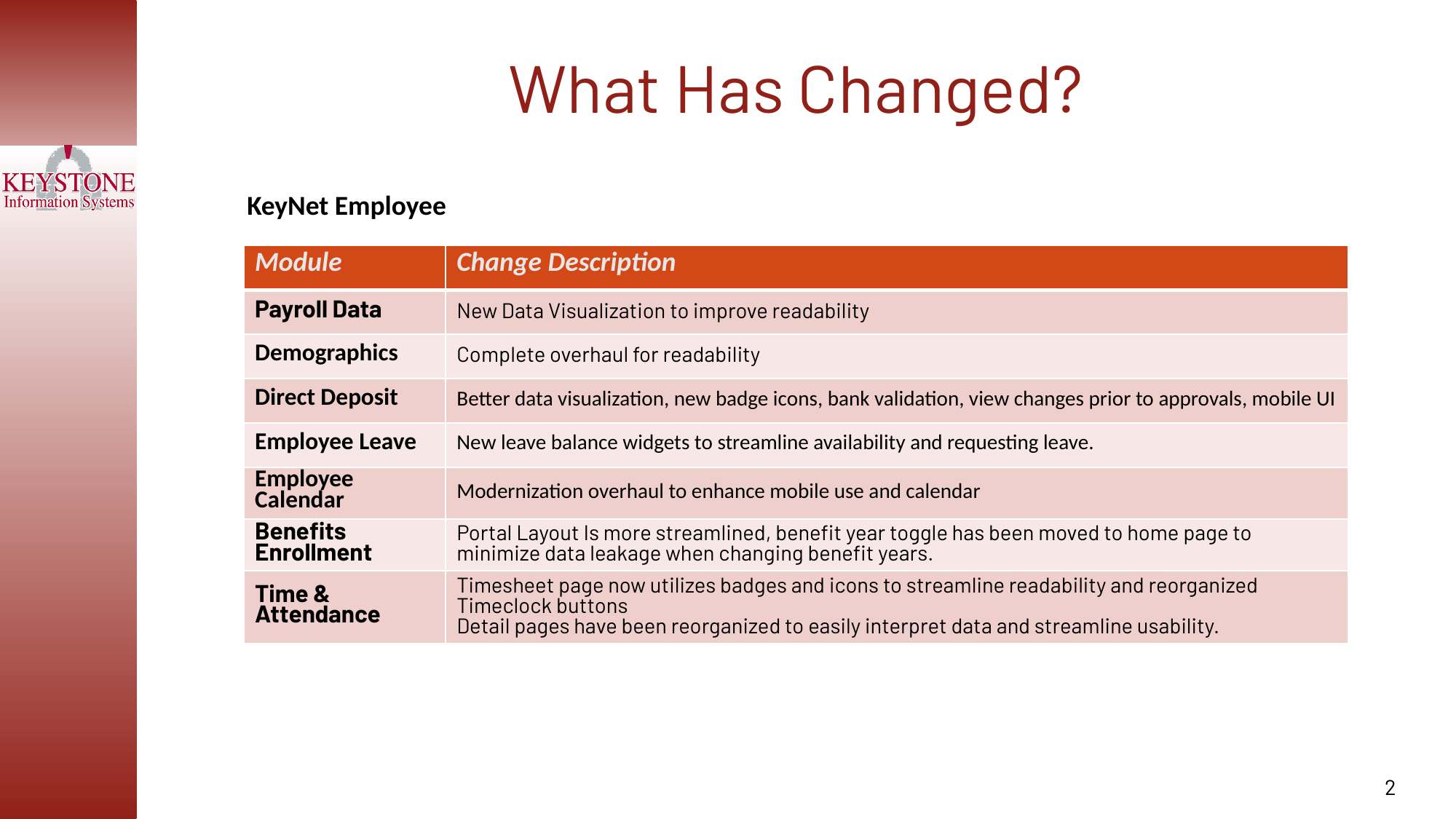

What Has Changed?
KeyNet Employee
| Module | Change Description |
| --- | --- |
| Payroll Data | New Data Visualization to improve readability |
| Demographics | Complete overhaul for readability |
| Direct Deposit | Better data visualization, new badge icons, bank validation, view changes prior to approvals, mobile UI |
| Employee Leave | New leave balance widgets to streamline availability and requesting leave. |
| Employee Calendar​ | Modernization overhaul to enhance mobile use and calendar |
| Benefits Enrollment | Portal Layout Is more streamlined, benefit year toggle has been moved to home page to minimize data leakage when changing benefit years. |
| Time & Attendance | Timesheet page now utilizes badges and icons to streamline readability and reorganized Timeclock buttons Detail pages have been reorganized to easily interpret data and streamline usability. |
2